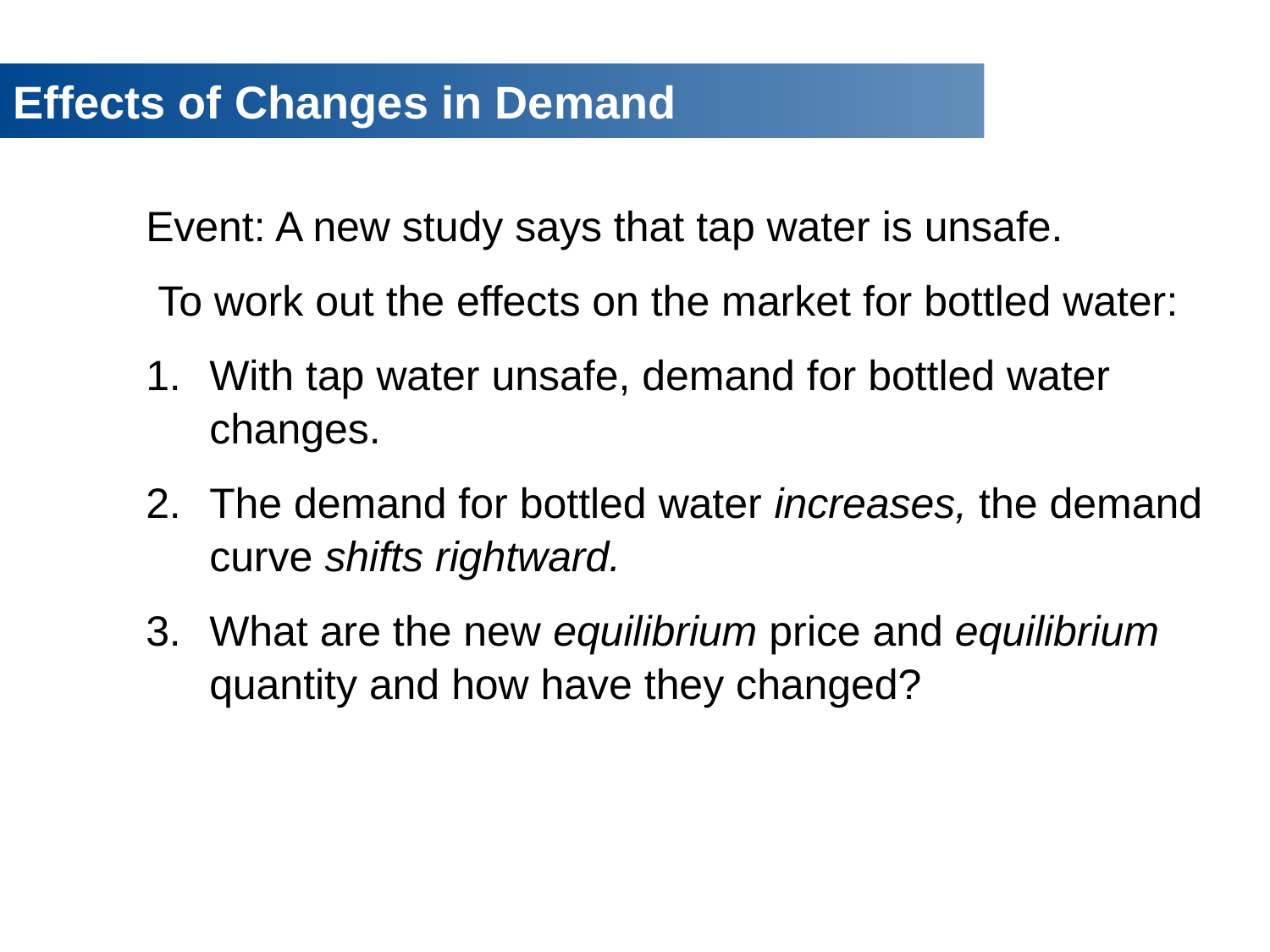

# Effects of Changes in Demand
Event: A new study says that tap water is unsafe.
 To work out the effects on the market for bottled water:
With tap water unsafe, demand for bottled water changes.
The demand for bottled water increases, the demand curve shifts rightward.
What are the new equilibrium price and equilibrium quantity and how have they changed?